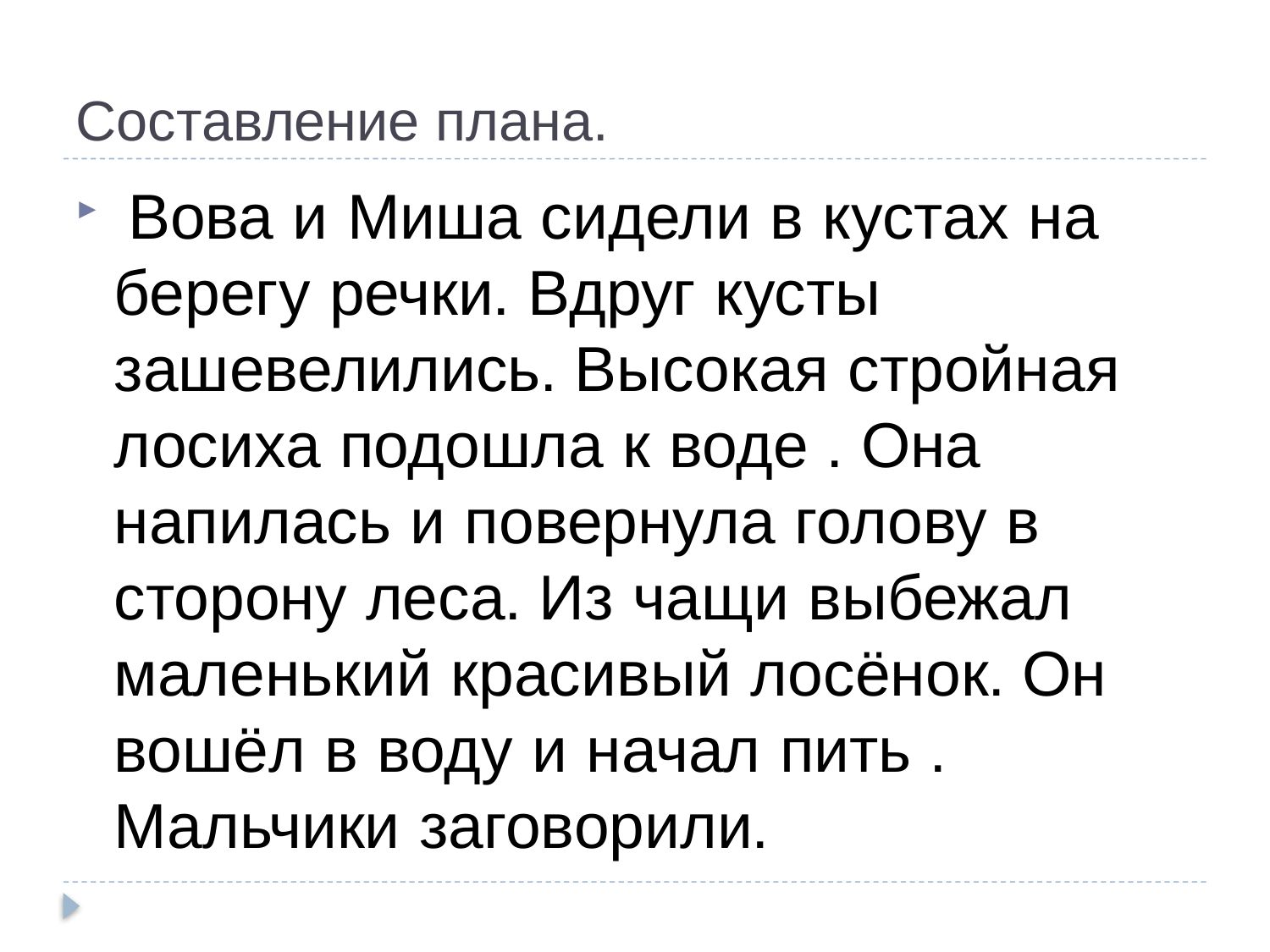

# Составление плана.
 Вова и Миша сидели в кустах на берегу речки. Вдруг кусты зашевелились. Высокая стройная лосиха подошла к воде . Она напилась и повернула голову в сторону леса. Из чащи выбежал маленький красивый лосёнок. Он вошёл в воду и начал пить . Мальчики заговорили.